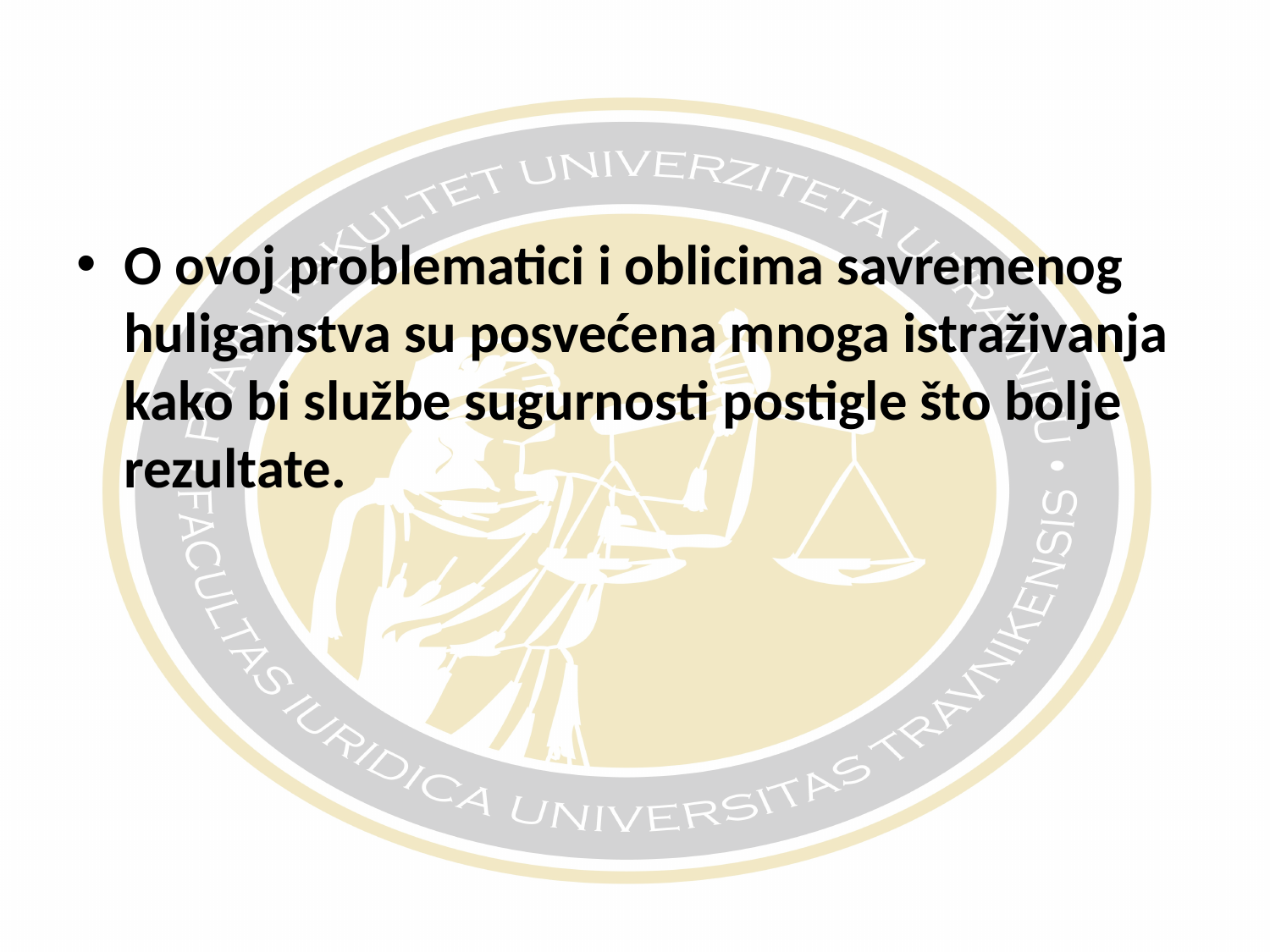

#
O ovoj problematici i oblicima savremenog huliganstva su posvećena mnoga istraživanja kako bi službe sugurnosti postigle što bolje rezultate.